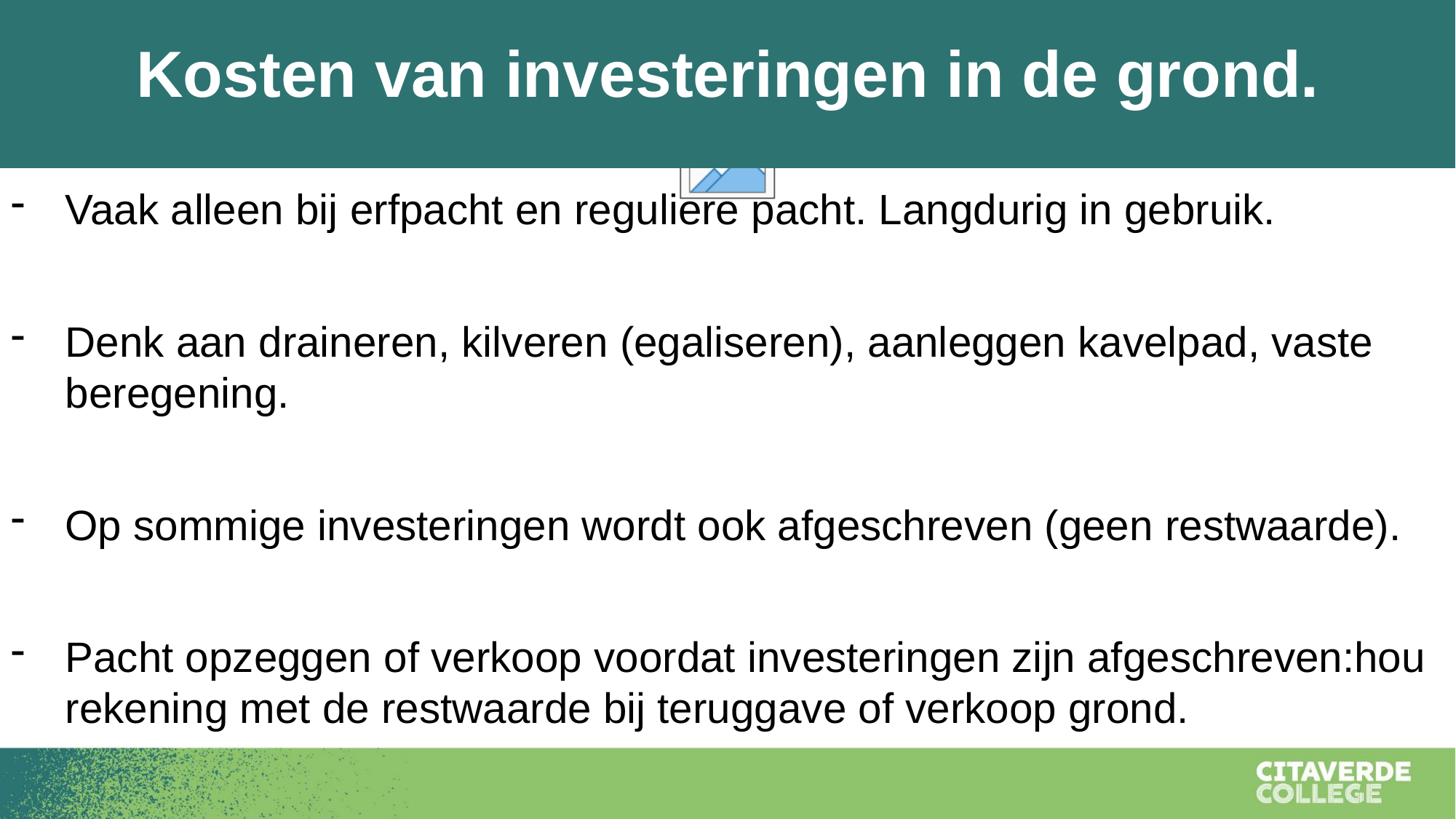

Kosten van investeringen in de grond.
Vaak alleen bij erfpacht en reguliere pacht. Langdurig in gebruik.

Denk aan draineren, kilveren (egaliseren), aanleggen kavelpad, vaste beregening.

Op sommige investeringen wordt ook afgeschreven (geen restwaarde).

Pacht opzeggen of verkoop voordat investeringen zijn afgeschreven:hou rekening met de restwaarde bij teruggave of verkoop grond.

Duur van een pachtcontract is maximaal 12 jaar.

Niet automatisch recht op een nieuw pachtcontract.

De grond wordt gezien als los land.

Pachtprijs is vaak hoger dan de reguliere pacht.